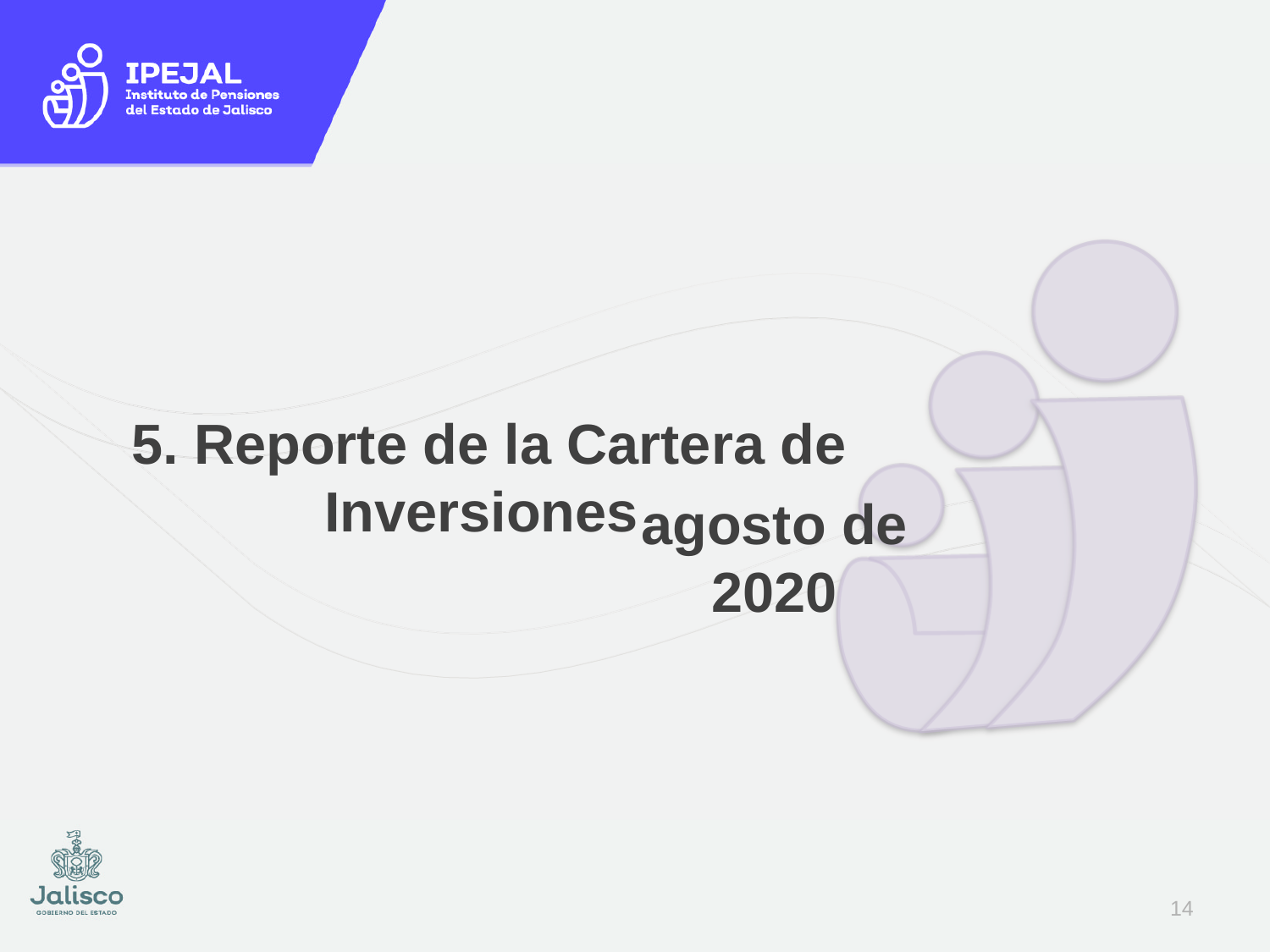

5. Reporte de la Cartera de Inversiones
agosto de 2020
14